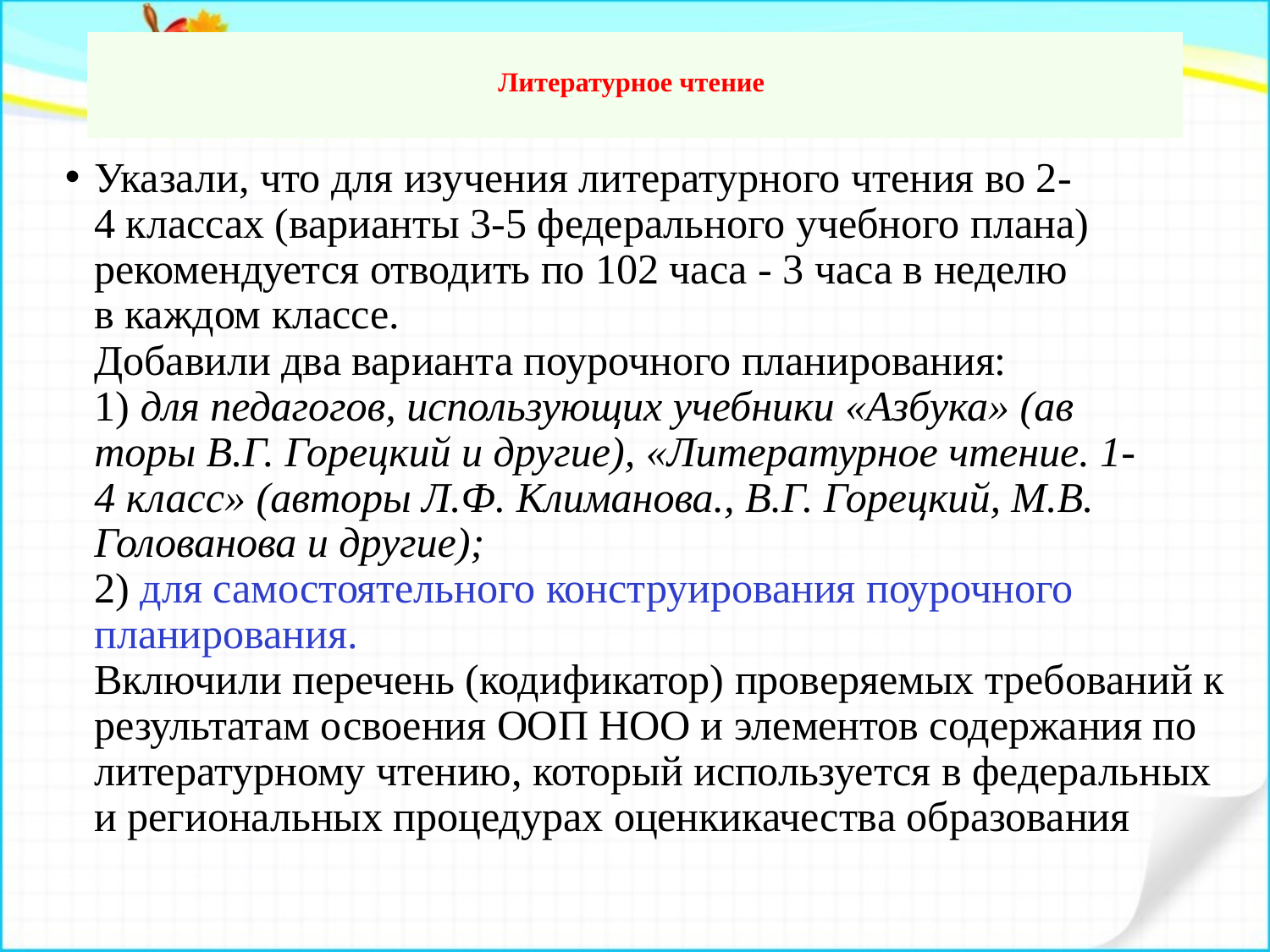

# Литературное чтение
Указали, что для изучения литературного чтения во 2-
4 классах (варианты 3-5 федерального учебного плана)
рекомендуется отводить по 102 часа - 3 часа в неделю
в каждом классе.
Добавили два варианта поурочного планирования:
1) для педагогов, использующих учебники «Азбука» (ав
торы В.Г. Горецкий и другие), «Литературное чтение. 1-
4 класс» (авторы Л.Ф. Климанова., В.Г. Горецкий, М.В.
Голованова и другие);
2) для самостоятельного конструирования поурочного
планирования.
Включили перечень (кодификатор) проверяемых требований к результатам освоения ООП НОО и элементов содержания по литературному чтению, который используется в федеральных и региональных процедурах оценкикачества образования